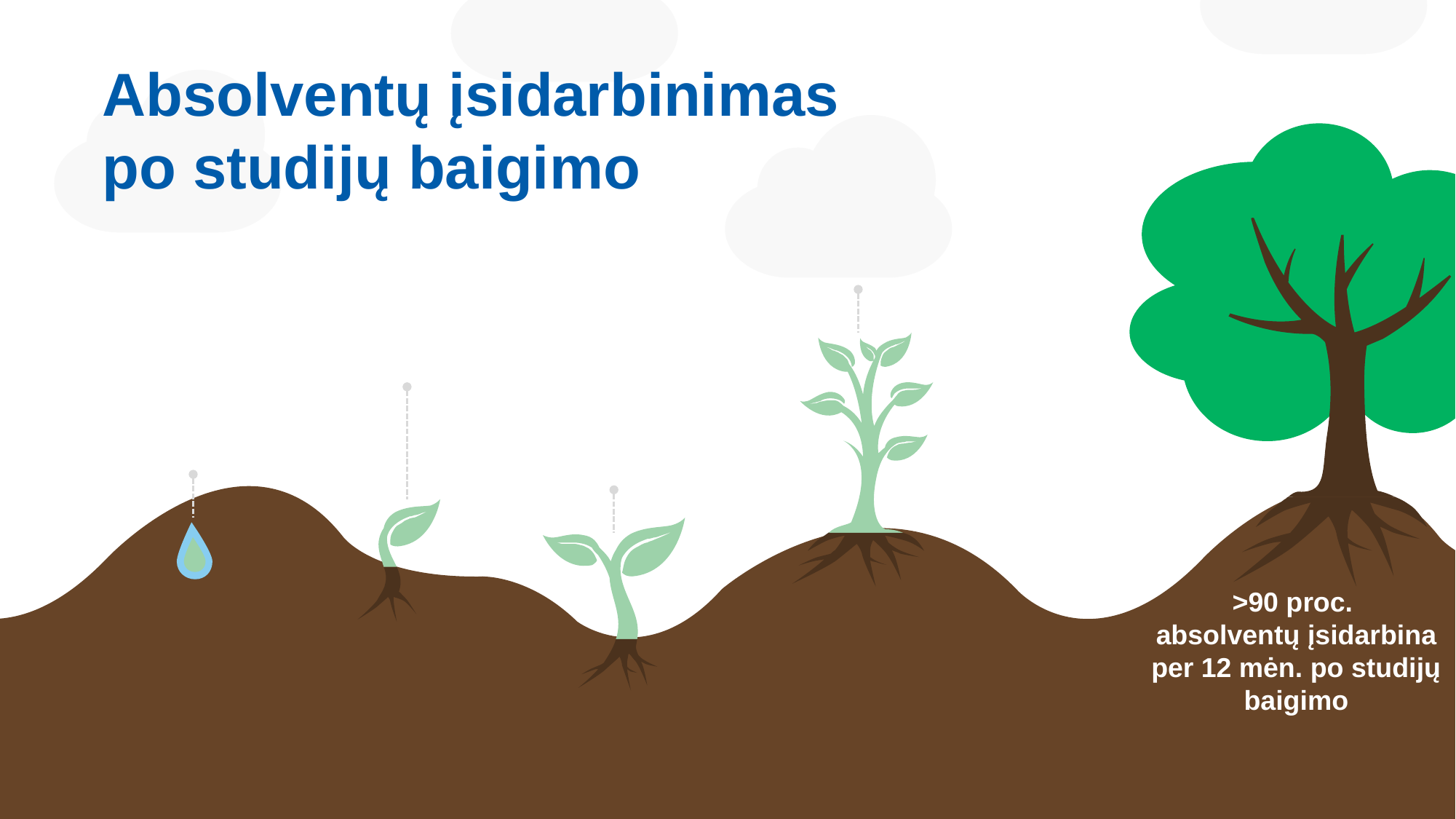

Absolventų įsidarbinimas
po studijų baigimo

#

>90 proc.
absolventų įsidarbina per 12 mėn. po studijų baigimo